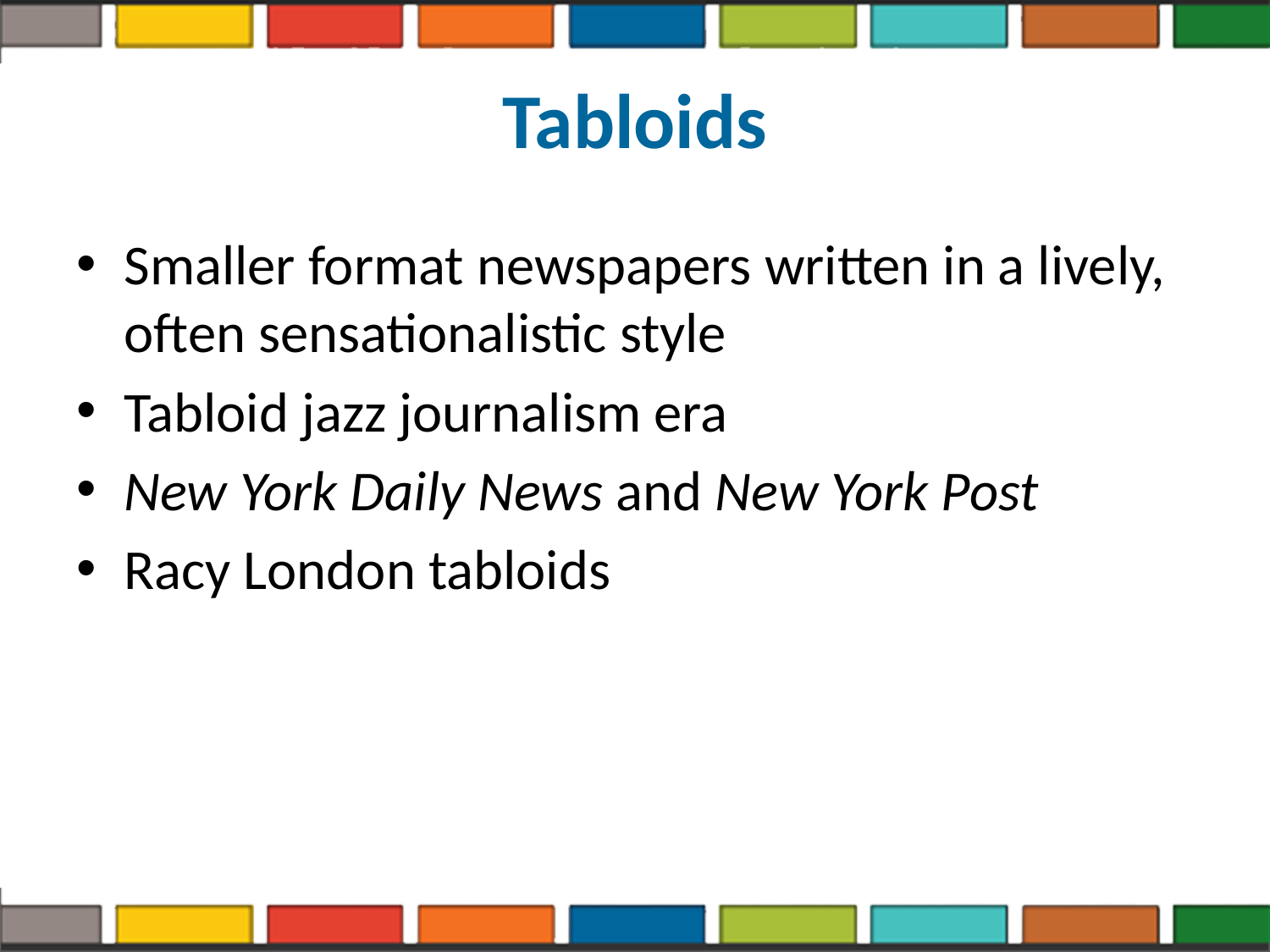

# Tabloids
Smaller format newspapers written in a lively, often sensationalistic style
Tabloid jazz journalism era
New York Daily News and New York Post
Racy London tabloids